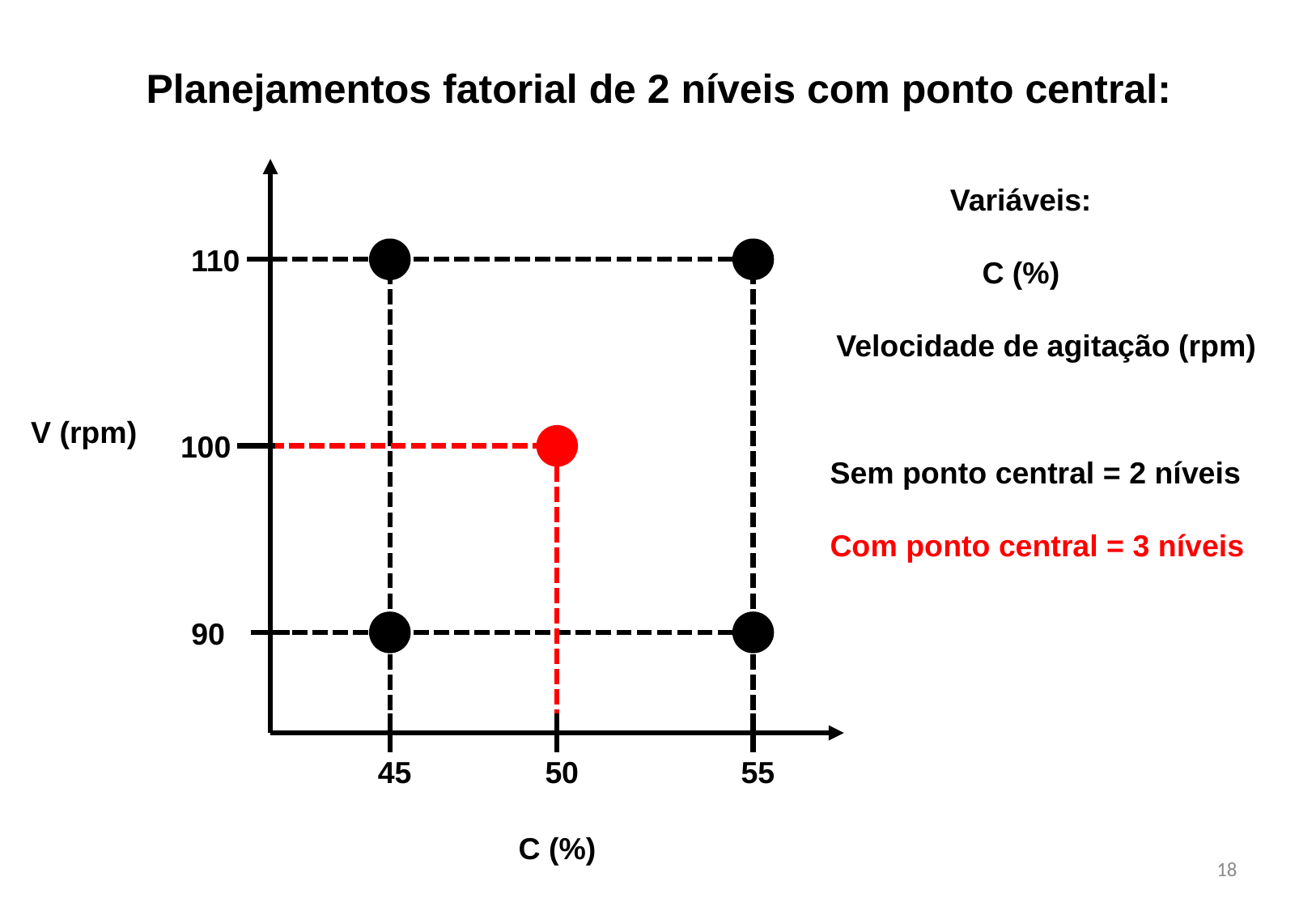

Planejamentos fatorial de 2 níveis com ponto central:
110

V (rpm)
100

90

45
55
50
C (%)
Variáveis:

C (%)

      Velocidade de agitação (rpm)
Sem ponto central = 2 níveis

Com ponto central = 3 níveis
18